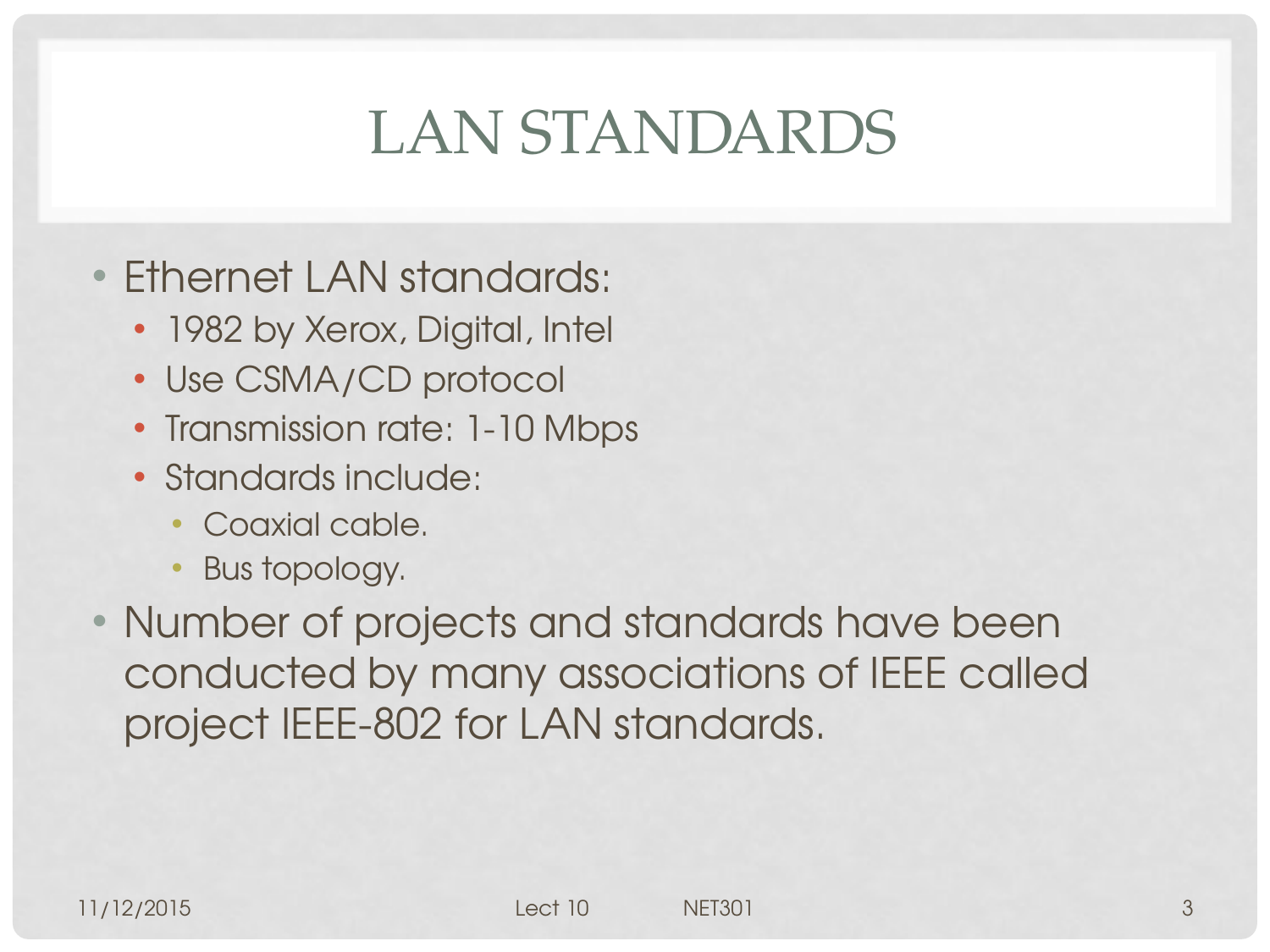

# LAN standards
Ethernet LAN standards:
1982 by Xerox, Digital, Intel
Use CSMA/CD protocol
Transmission rate: 1-10 Mbps
Standards include:
Coaxial cable.
Bus topology.
Number of projects and standards have been conducted by many associations of IEEE called project IEEE-802 for LAN standards.

11/12/2015
Lect 10                NET301
3